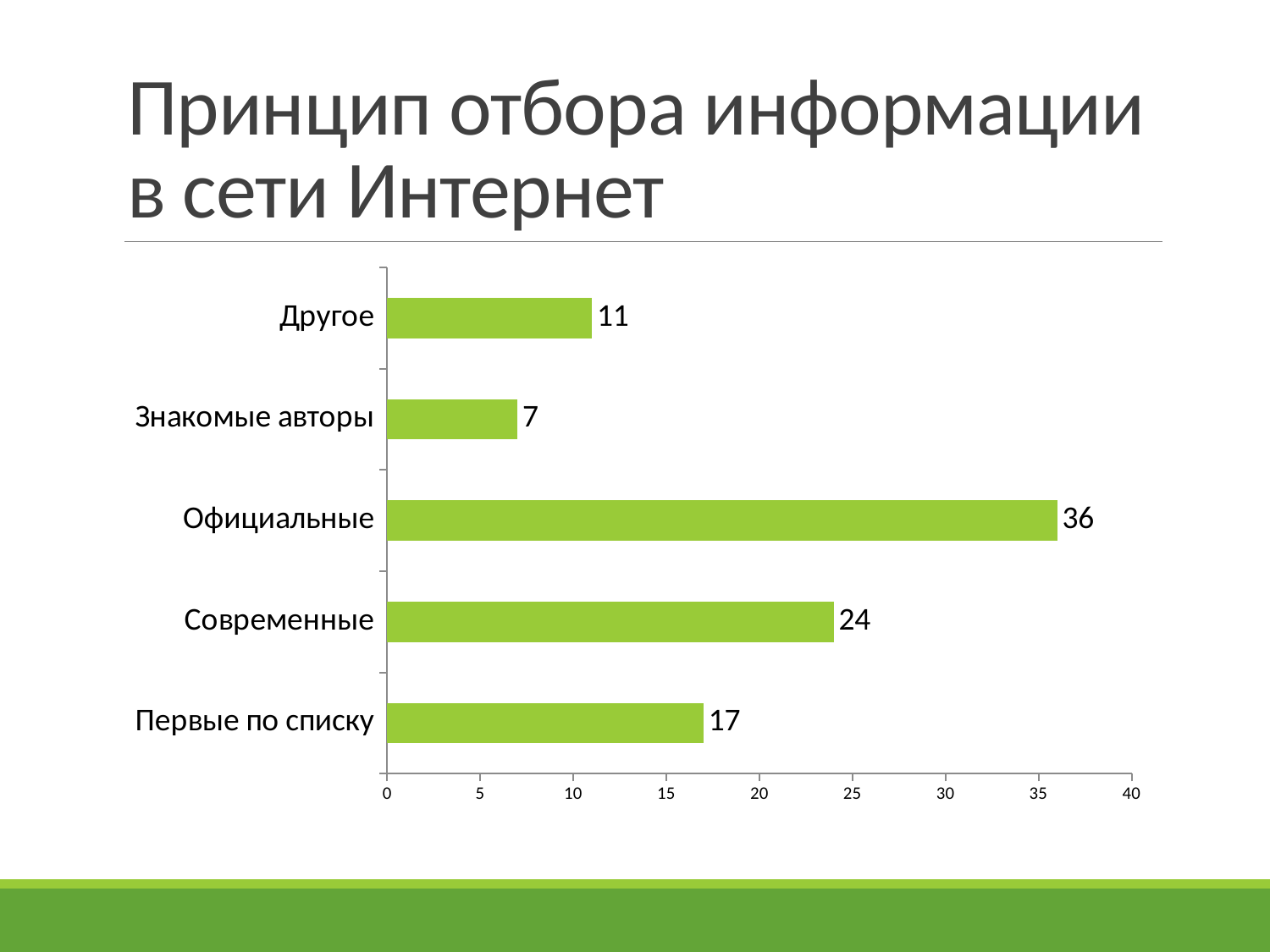

# Принцип отбора информации в сети Интернет

### Chart

| Category |  |
|---|---|
| Первые по списку | 17.0 |
| Современные | 24.0 |
| Официальные | 36.0 |
| Знакомые авторы | 7.0 |
| Другое | 11.0 |